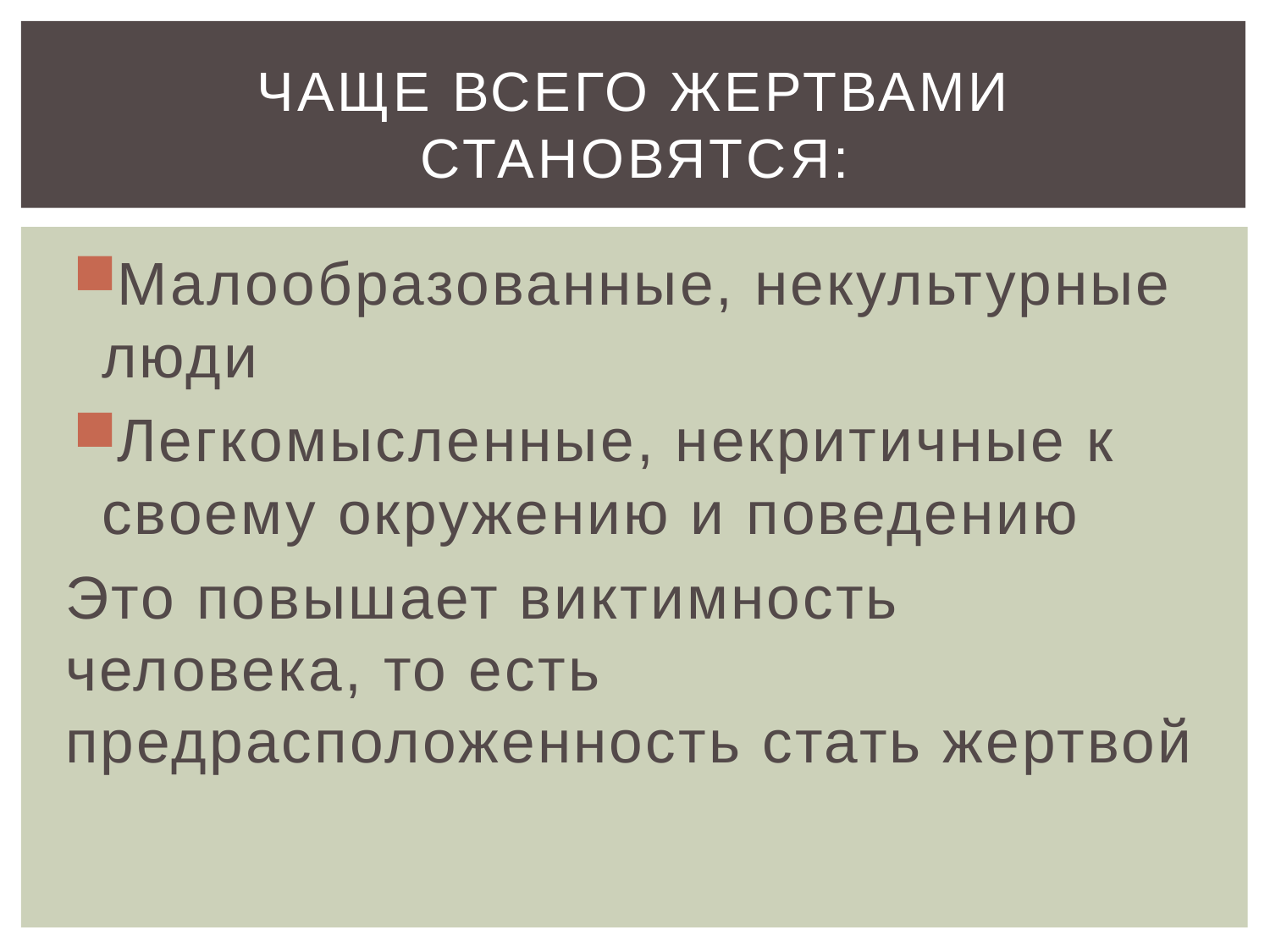

# Чаще всего жертвами становятся:
Малообразованные, некультурные люди
Легкомысленные, некритичные к своему окружению и поведению
Это повышает виктимность человека, то есть предрасположенность стать жертвой